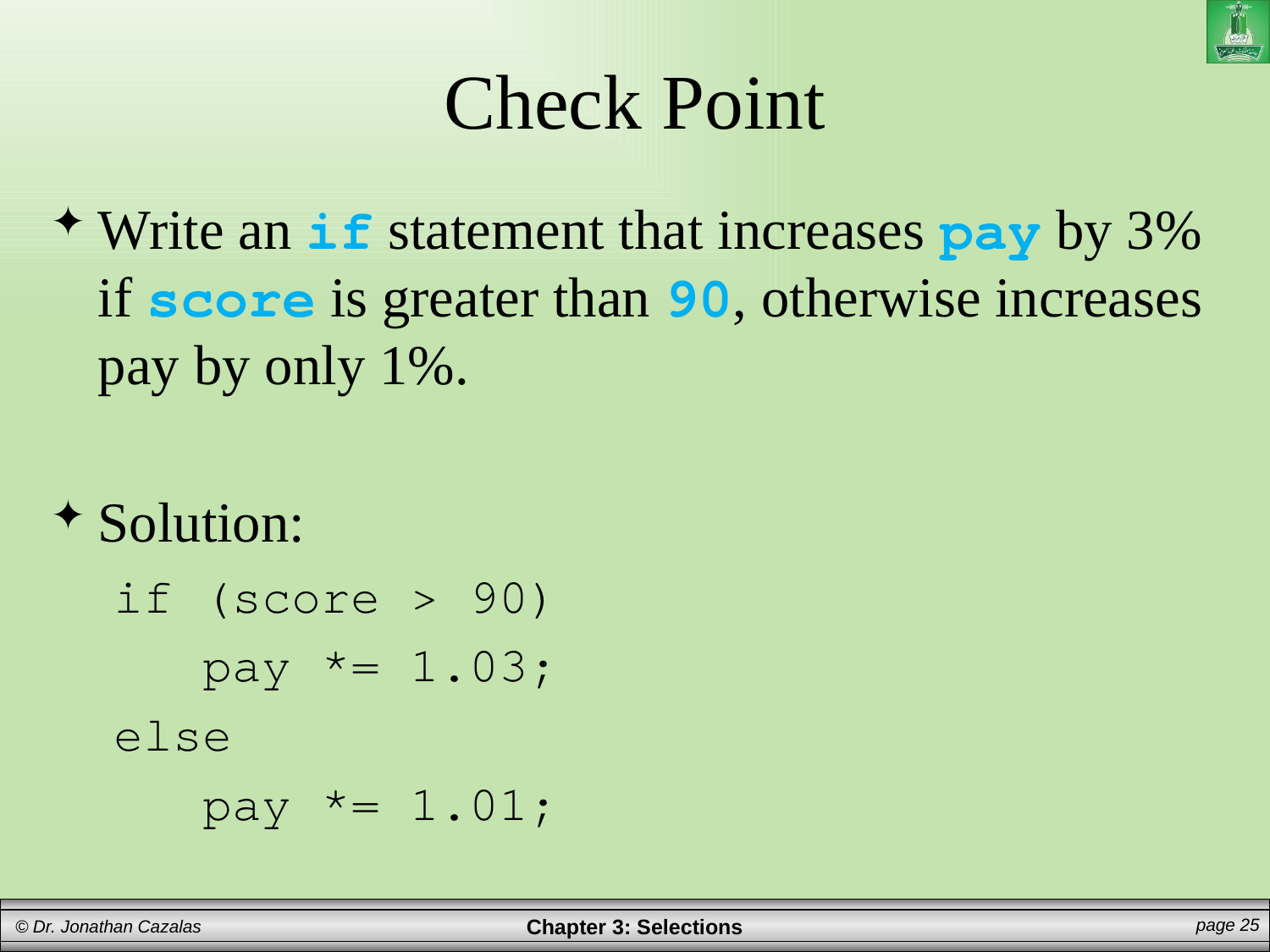

# Check Point
Write an if statement that increases pay by 3% if score is greater than 90, otherwise increases pay by only 1%.

Solution:
if (score > 90)
   pay *= 1.03;
else
   pay *= 1.01;